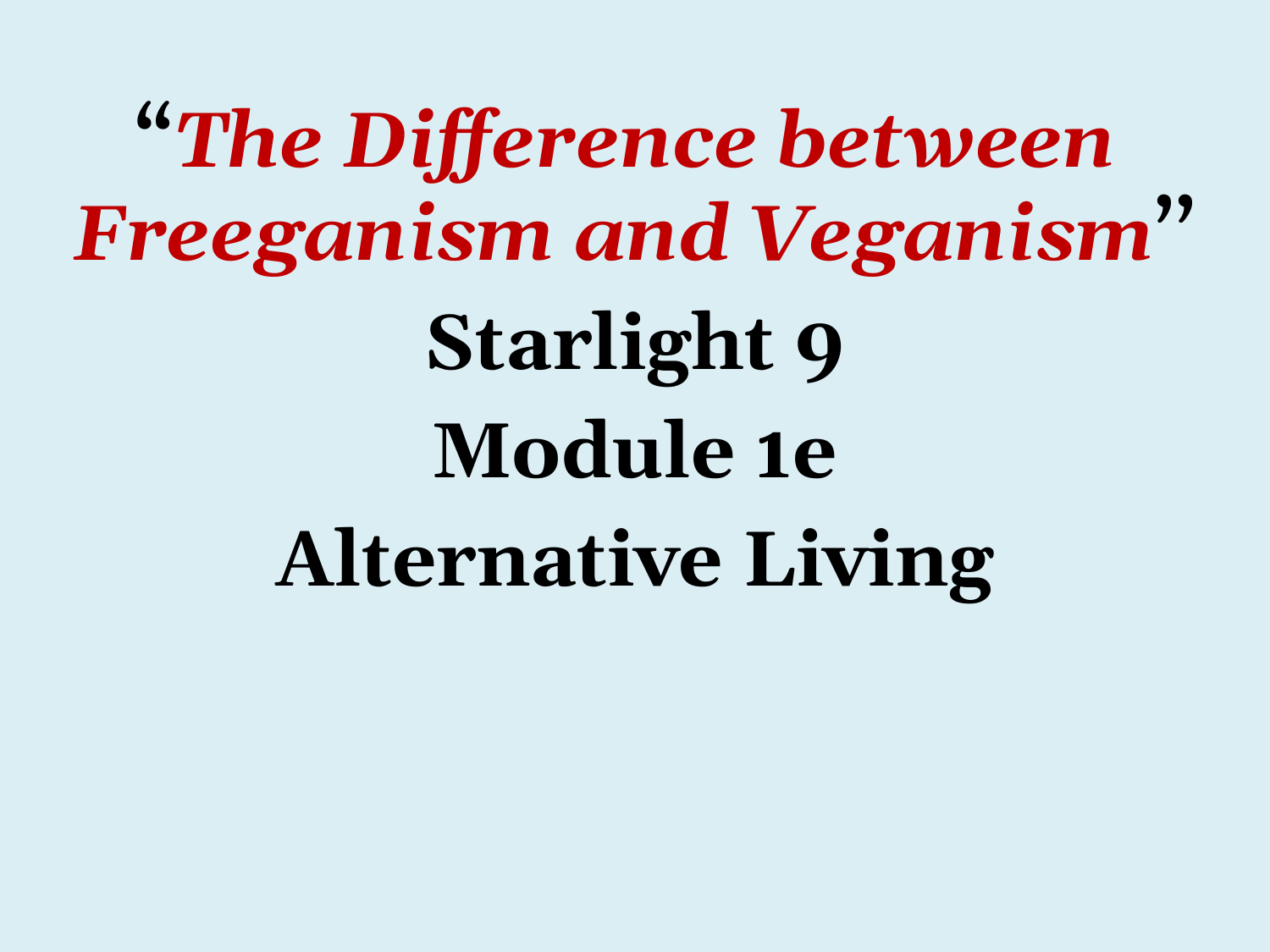

“The Difference between  Freeganism and Veganism’’
Starlight 9
Module 1e
Alternative Living